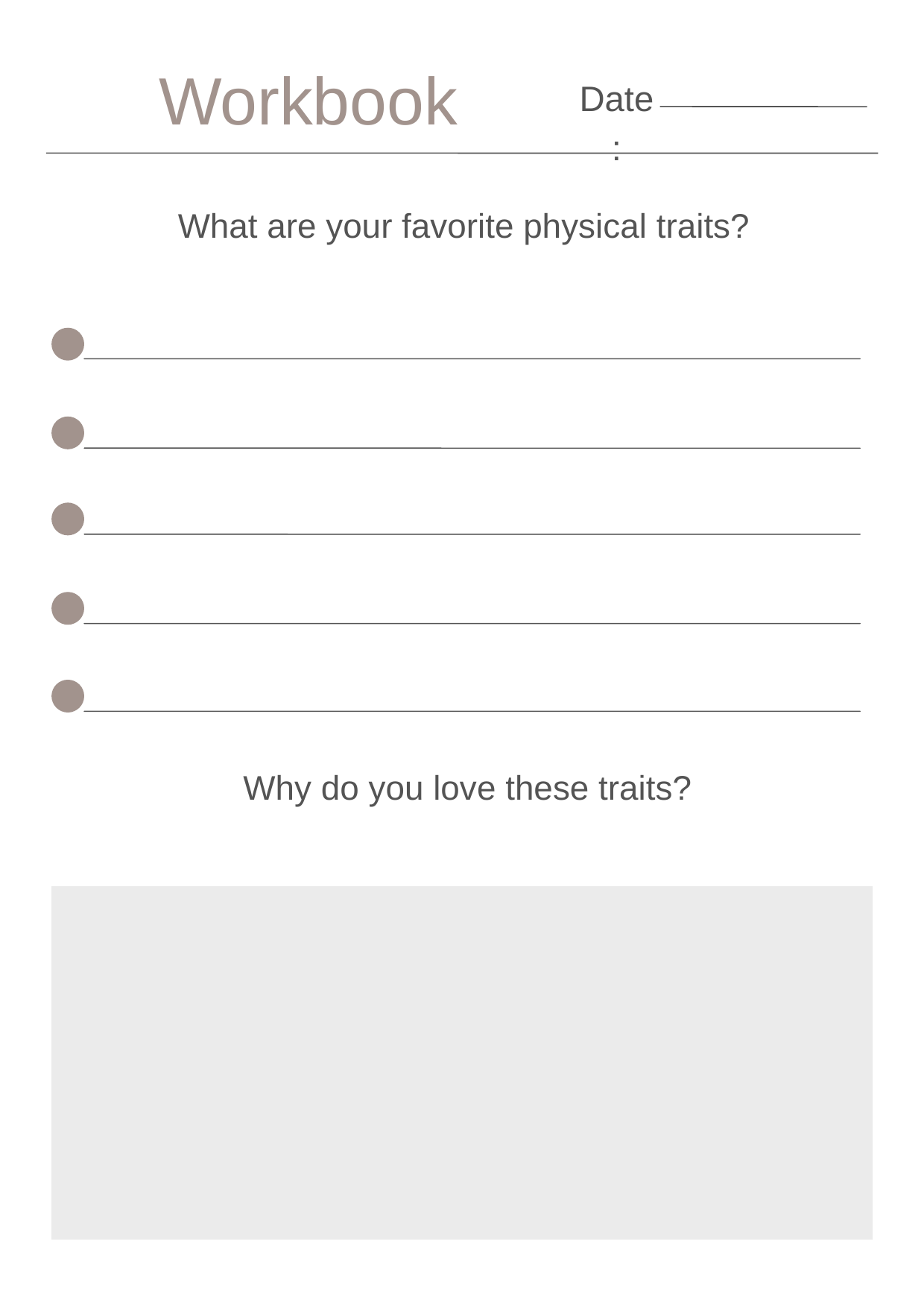

Workbook
Date:

What are your favorite physical traits?

Why do you love these traits?